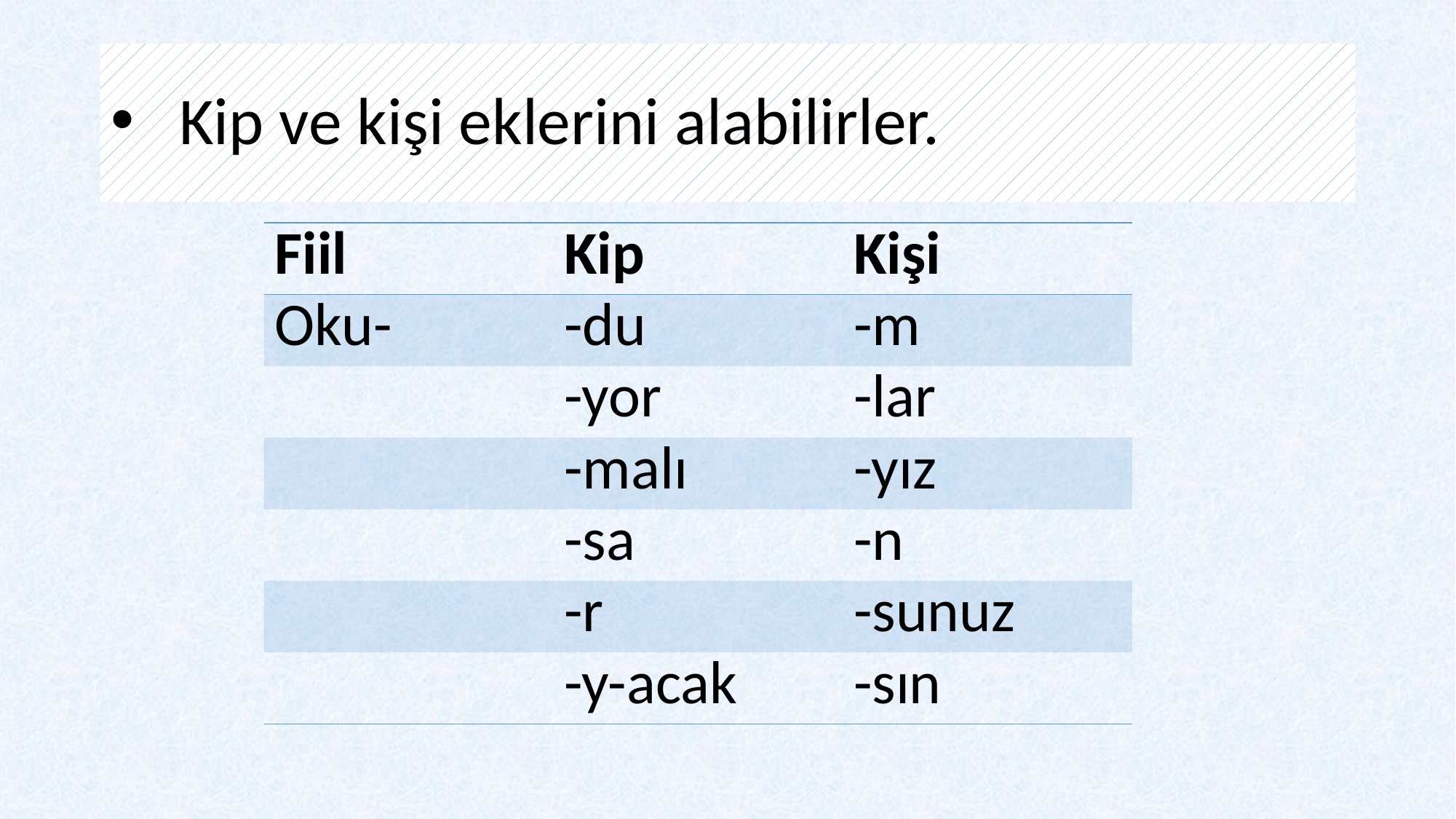

# Kip ve kişi eklerini alabilirler.
| Fiil | Kip | Kişi |
| --- | --- | --- |
| Oku- | -du | -m |
|  | -yor | -lar |
|  | -malı | -yız |
|  | -sa | -n |
|  | -r | -sunuz |
|  | -y-acak | -sın |